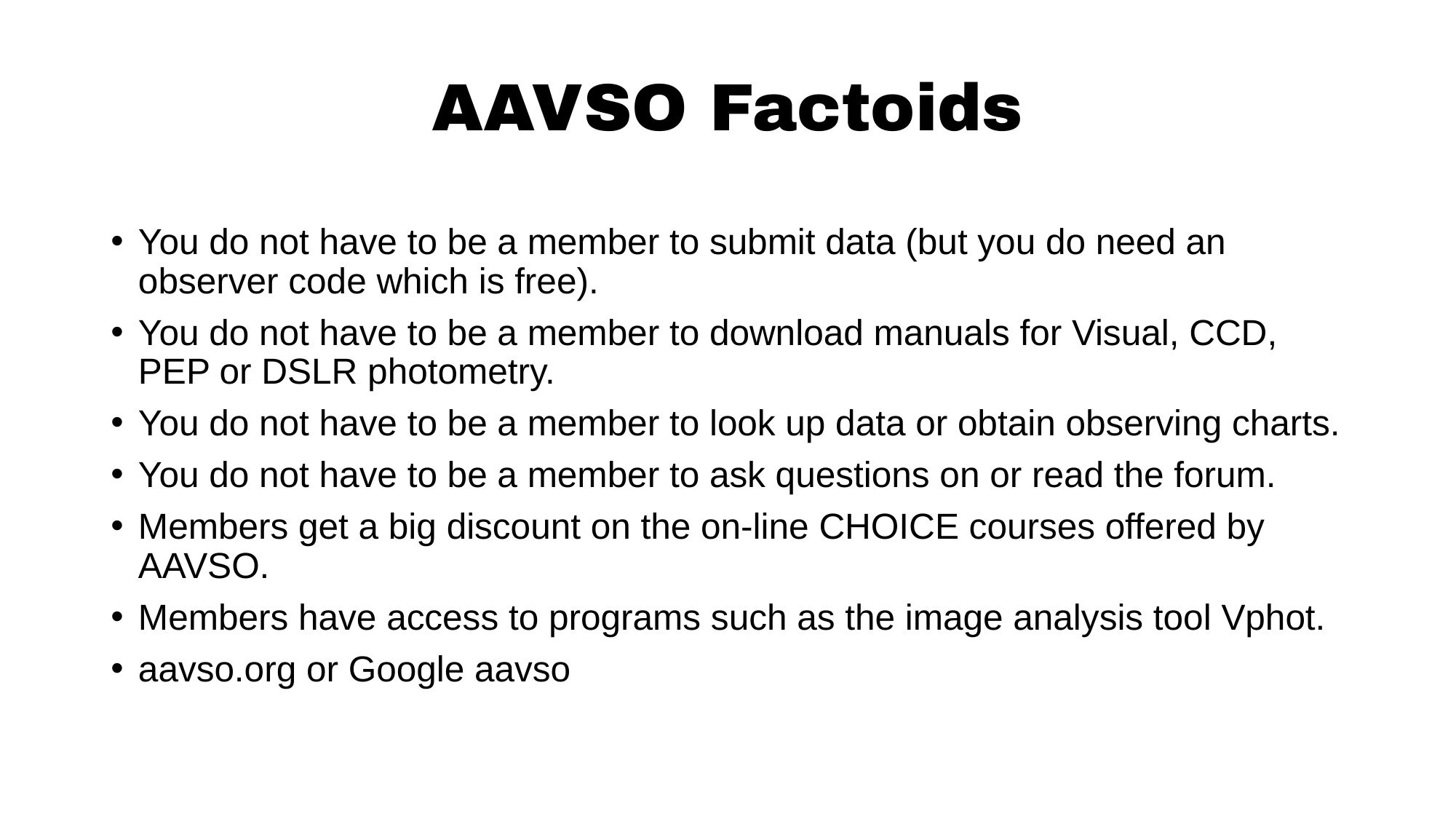

# AAVSO Factoids
You do not have to be a member to submit data (but you do need an observer code which is free).
You do not have to be a member to download manuals for Visual, CCD, PEP or DSLR photometry.
You do not have to be a member to look up data or obtain observing charts.
You do not have to be a member to ask questions on or read the forum.
Members get a big discount on the on-line CHOICE courses offered by AAVSO.
Members have access to programs such as the image analysis tool Vphot.
aavso.org or Google aavso